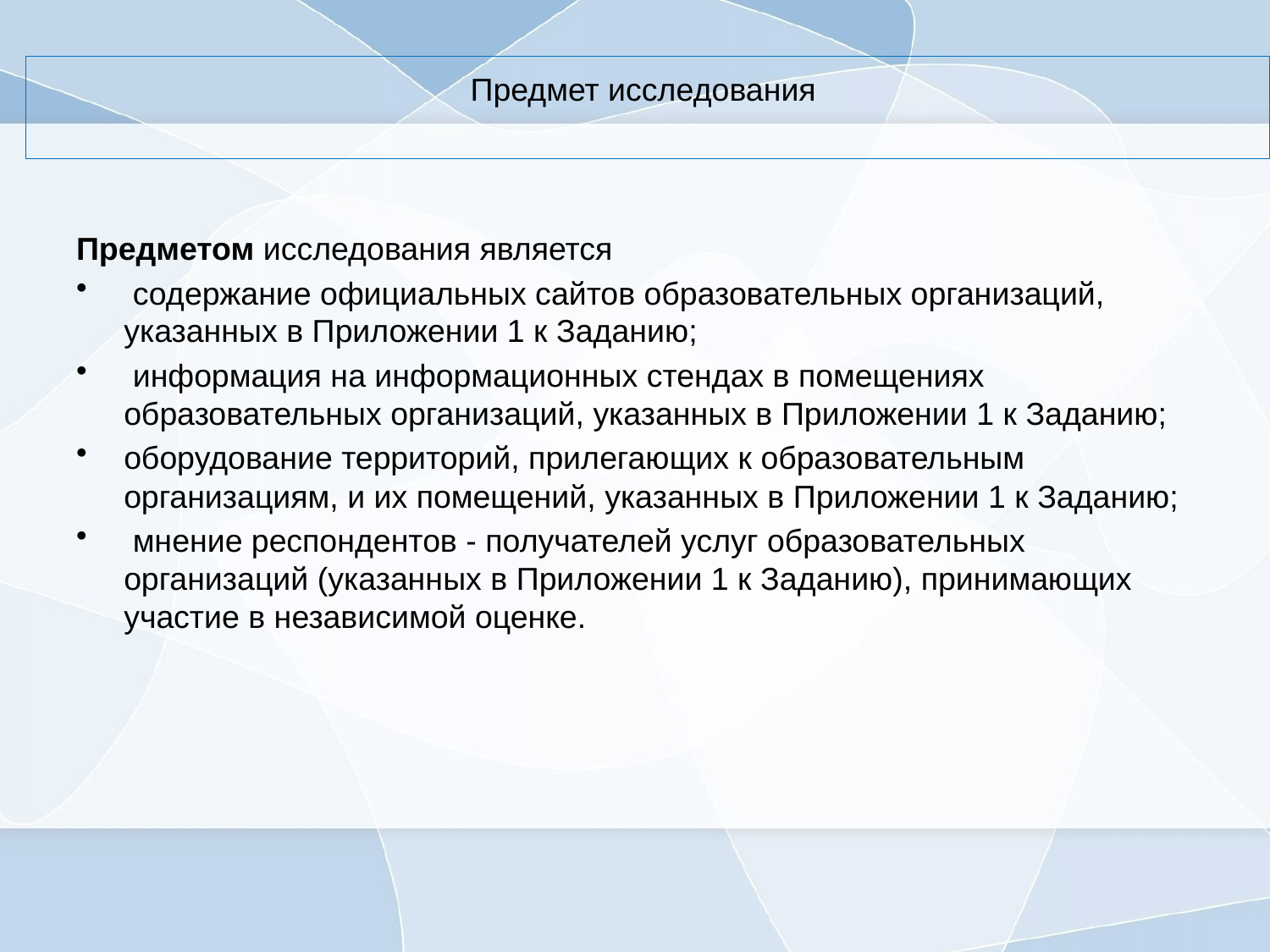

# Предмет исследования
Предметом исследования является
 содержание официальных сайтов образовательных организаций, указанных в Приложении 1 к Заданию;
 информация на информационных стендах в помещениях образовательных организаций, указанных в Приложении 1 к Заданию;
оборудование территорий, прилегающих к образовательным организациям, и их помещений, указанных в Приложении 1 к Заданию;
 мнение респондентов - получателей услуг образовательных организаций (указанных в Приложении 1 к Заданию), принимающих участие в независимой оценке.